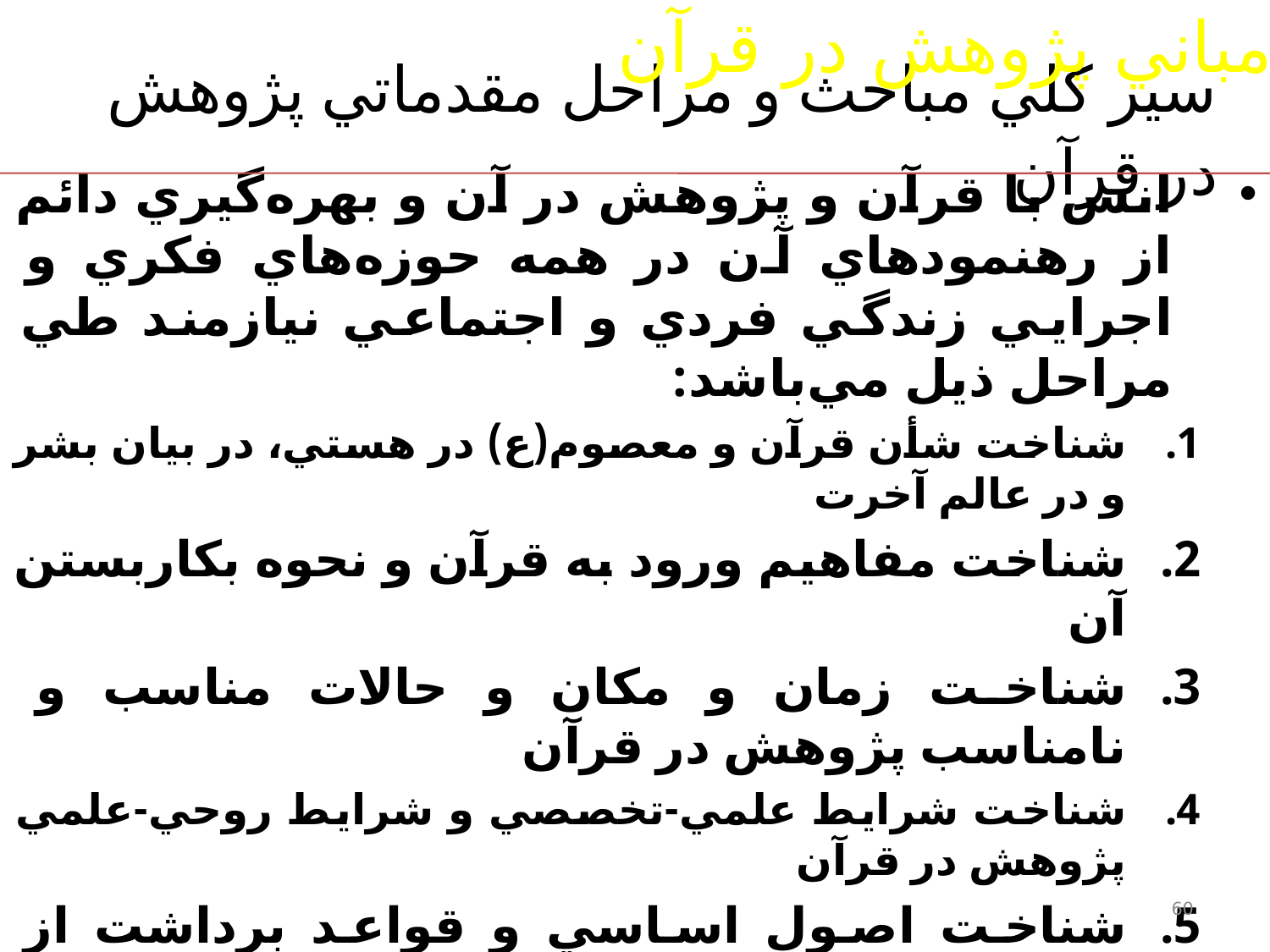

1-مباني پژوهش در قرآن
# سير كلي مباحث و مراحل مقدماتي پژوهش در قرآن
انس با قرآن و پژوهش در آن و بهره‌گيري دائم از رهنمودهاي آن در همه حوزه‌هاي فكري و اجرايي زندگي فردي و اجتماعي نيازمند طي مراحل ذيل مي‌باشد:
شناخت شأن قرآن و معصوم(ع) در هستي، در بيان بشر و در عالم آخرت
شناخت مفاهيم ورود به قرآن و نحوه بكاربستن آن
شناخت زمان و مكان و حالات مناسب و نامناسب پژوهش در قرآن
شناخت شرايط علمي-تخصصي و شرايط روحي-علمي پژوهش در قرآن
شناخت اصول اساسي و قواعد برداشت از قرآن
شناخت شيوه‌ها و مراحل برداشت از قرآن
آموزش عملي

60